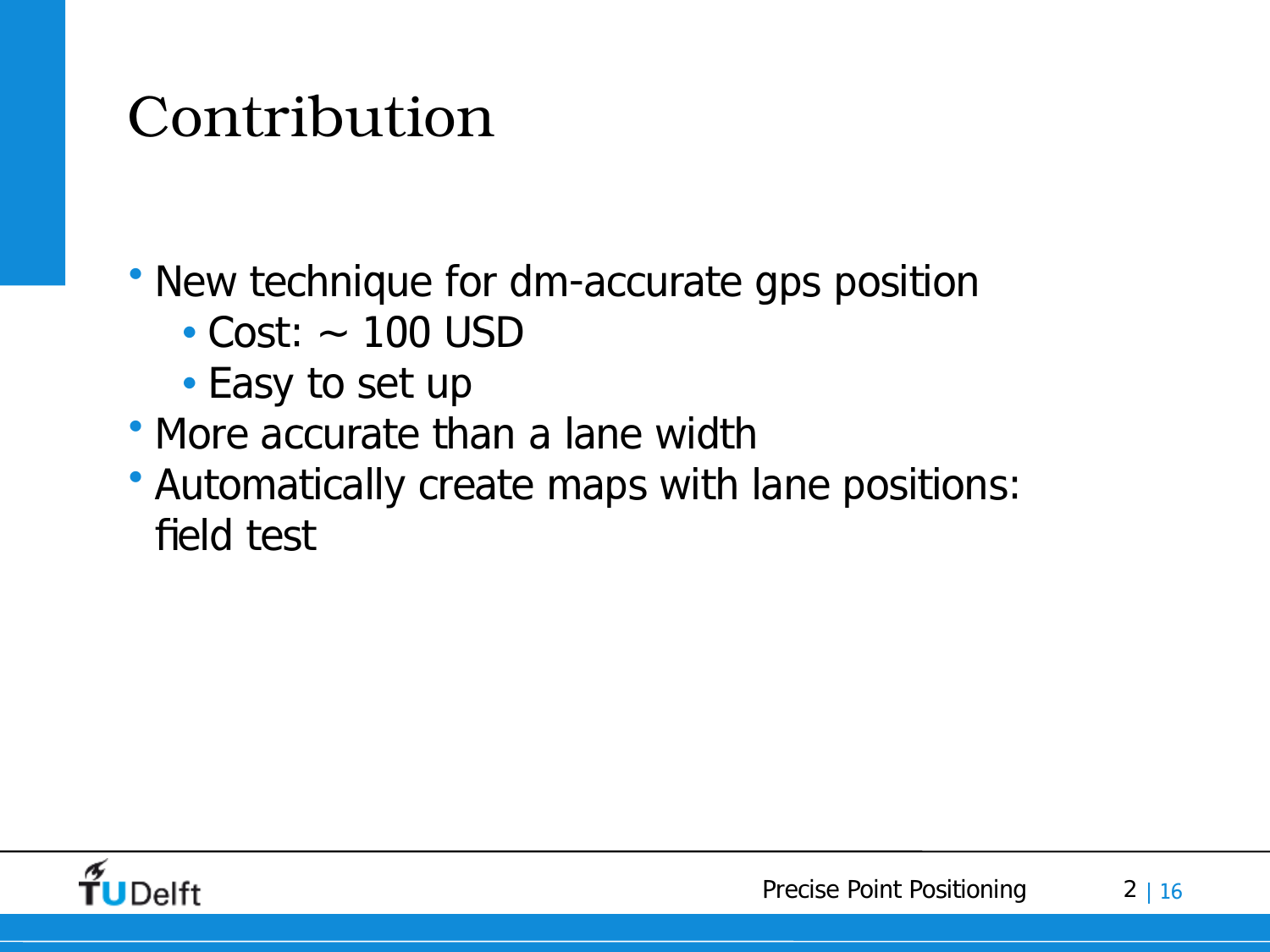

# Contribution
New technique for dm-accurate gps position
Cost: ~ 100 USD
Easy to set up
More accurate than a lane width
Automatically create maps with lane positions:
field test